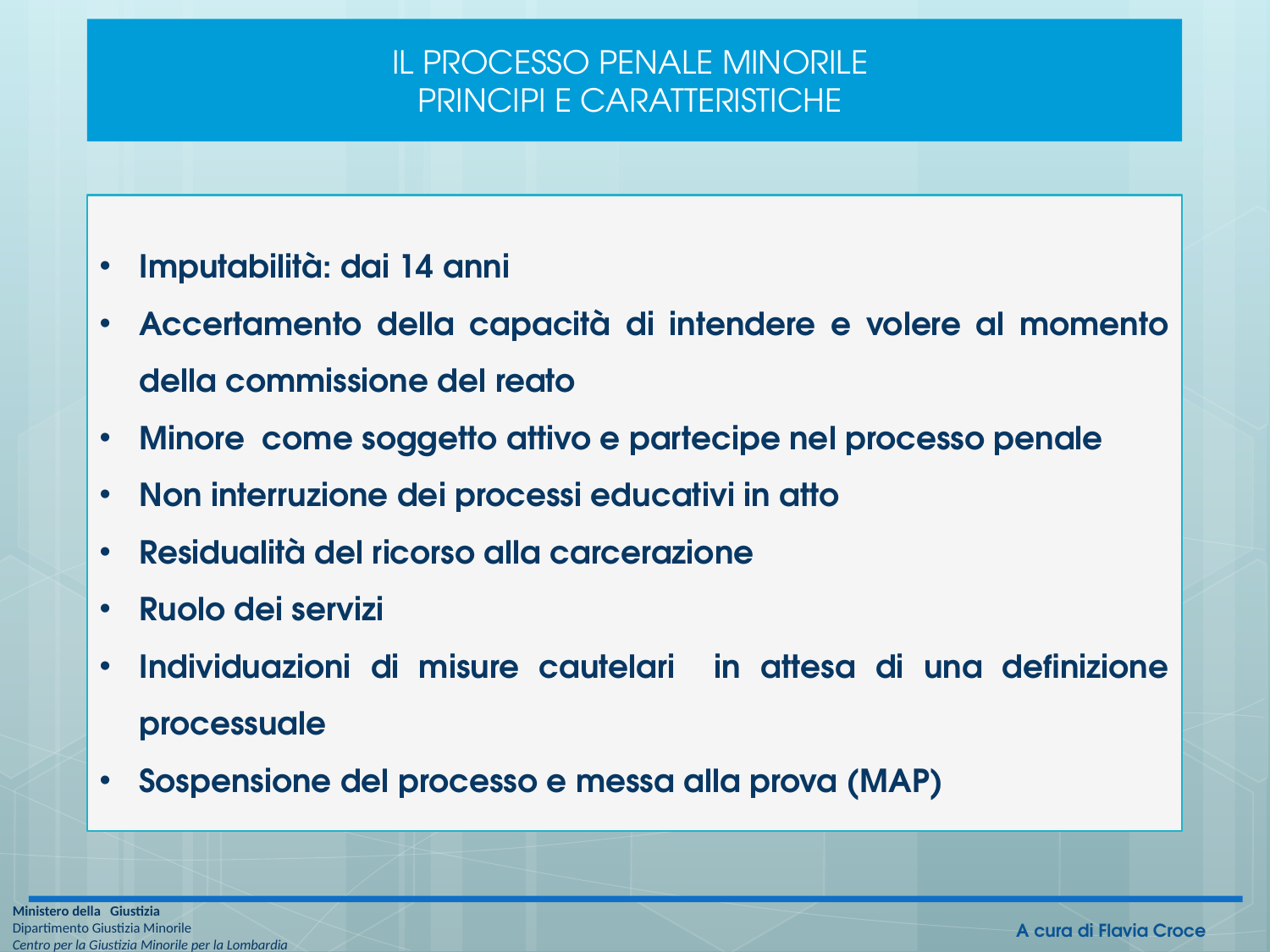

Ministero della   Giustizia
Dipartimento Giustizia Minorile
Centro per la Giustizia Minorile per la Lombardia
A cura di Flavia Croce